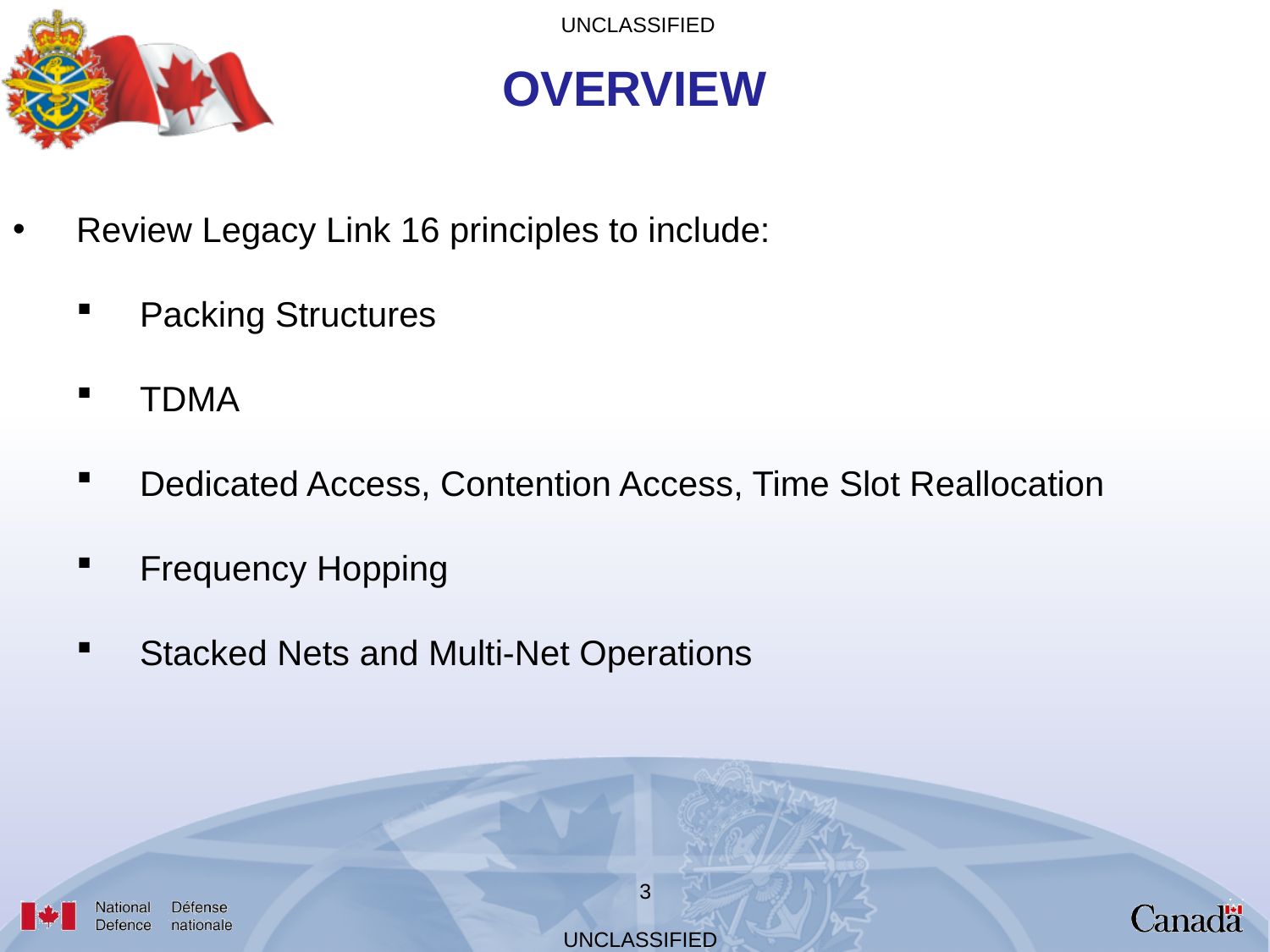

OVERVIEW
Review Legacy Link 16 principles to include:

Packing Structures

TDMA

Dedicated Access, Contention Access, Time Slot Reallocation

Frequency Hopping

Stacked Nets and Multi-Net Operations